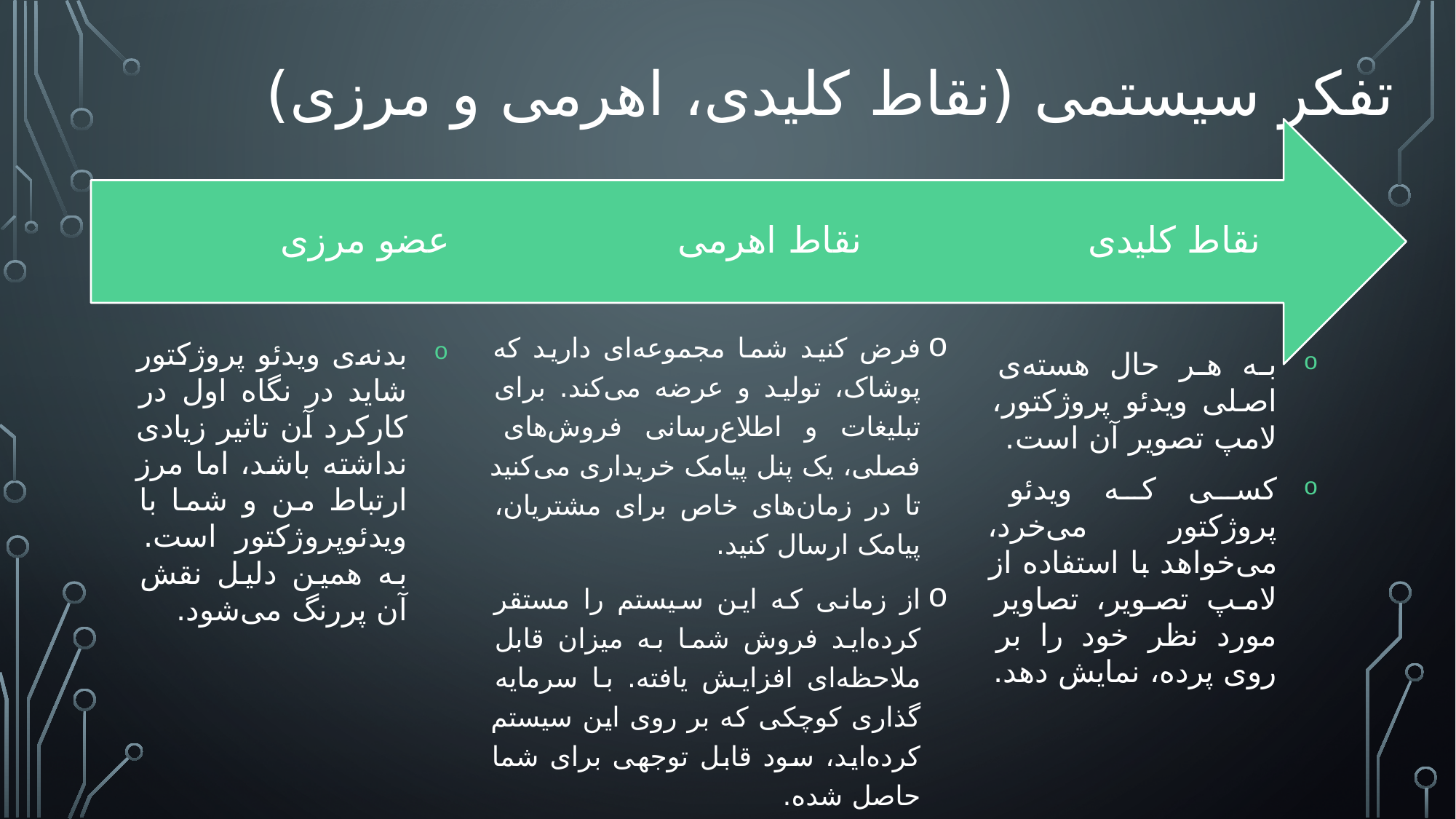

# تفکر سیستمی (نقاط کلیدی، اهرمی و مرزی)
نقاط کلیدی
نقاط اهرمی
عضو مرزی
فرض کنید شما مجموعه‌ای دارید که پوشاک، تولید و عرضه می‌کند. برای تبلیغات و اطلاع‌رسانی فروش‌های فصلی، یک پنل پیامک خریداری می‌کنید تا در زمان‌های خاص برای مشتریان، پیامک ارسال کنید.
از زمانی که این سیستم را مستقر کرده‌اید فروش شما به میزان قابل ملاحظه‌ای افزایش یافته. با سرمایه‌ گذاری کوچکی که بر روی این سیستم کرده‌اید، سود قابل توجهی برای شما حاصل شده.
بدنه‌ی ویدئو پروژکتور شاید در نگاه اول در کارکرد آن تاثیر زیادی نداشته باشد، اما مرز ارتباط من و شما با ویدئوپروژکتور است. به همین دلیل نقش آن پررنگ می‌شود.
به هر حال هسته‌ی اصلی ویدئو پروژکتور، لامپ تصویر آن است.
کسی که ویدئو پروژکتور می‌خرد، می‌خواهد با استفاده از لامپ تصویر، تصاویر مورد نظر خود را بر روی پرده، نمایش دهد.